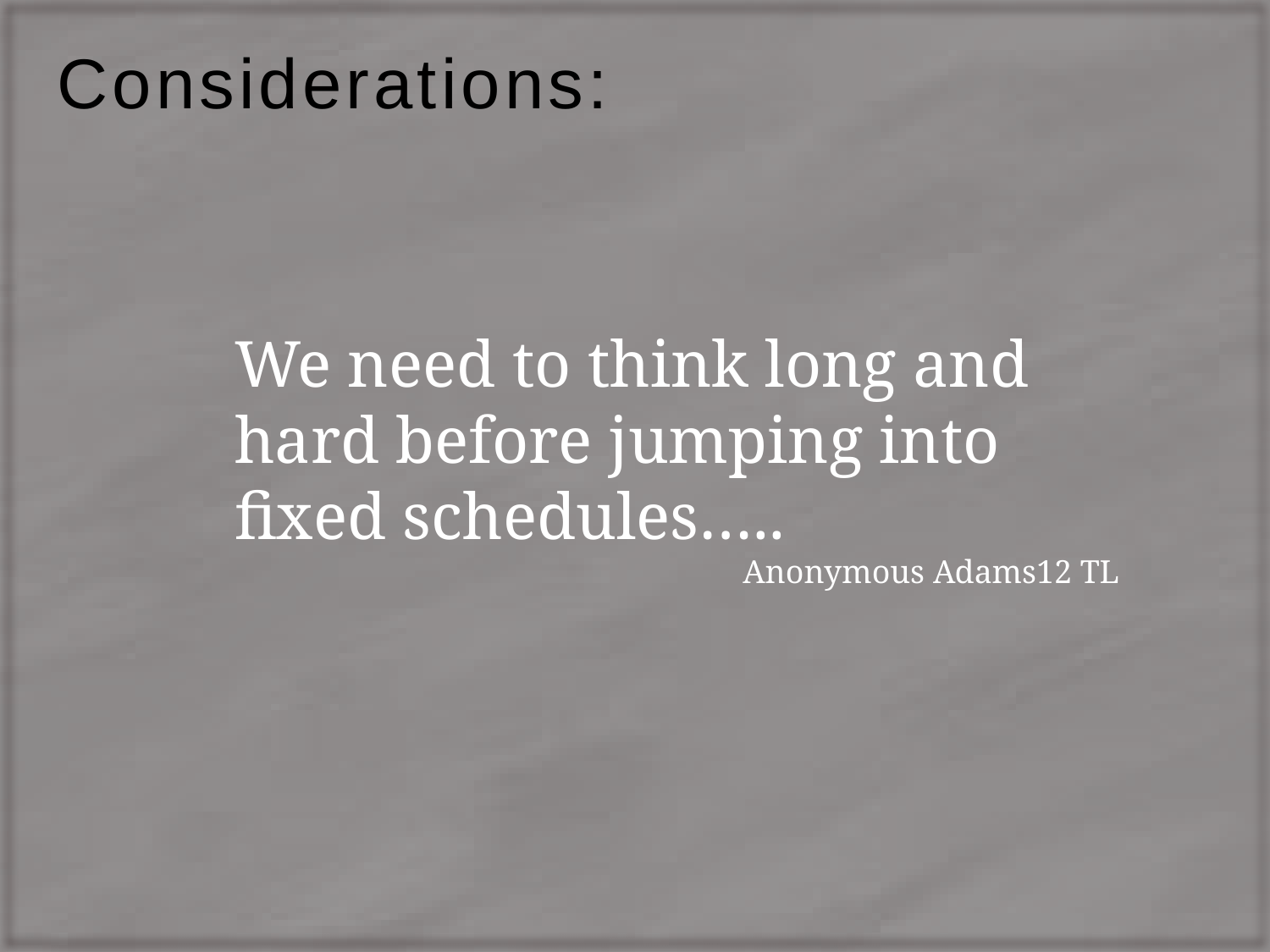

# Considerations:
We need to think long and hard before jumping into fixed schedules…..
				Anonymous Adams12 TL